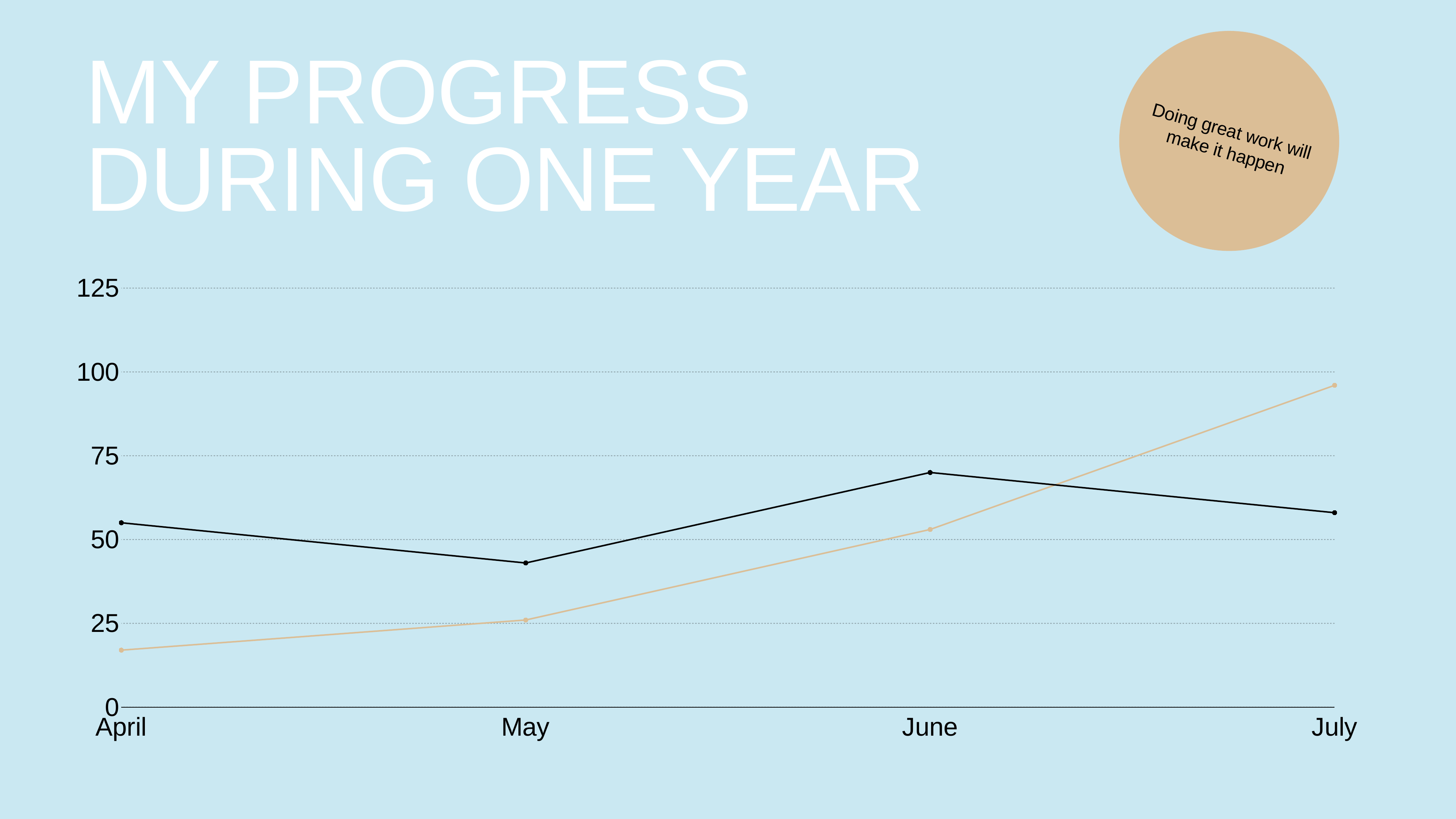

My progress during one year
Doing great work will make it happen

### Chart

| Category | Region 1 | Region 2 |
|---|---|---|
| April | 17.0 | 55.0 |
| May | 26.0 | 43.0 |
| June | 53.0 | 70.0 |
| July | 96.0 | 58.0 |